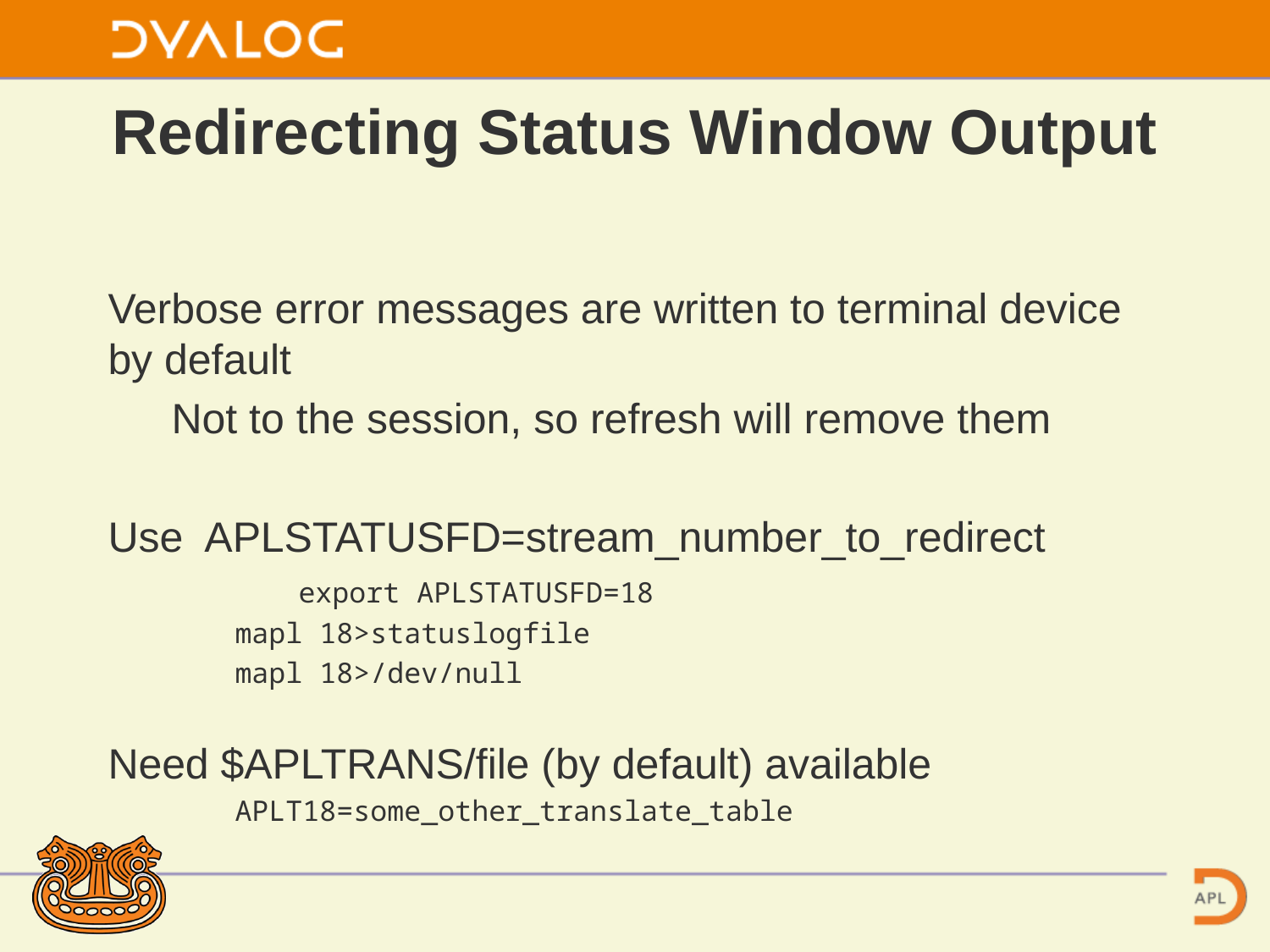

# Redirecting Status Window Output
Verbose error messages are written to terminal device by default
Not to the session, so refresh will remove them

Use  APLSTATUSFD=stream_number_to_redirect
	export APLSTATUSFD=18
mapl 18>statuslogfile
mapl 18>/dev/null

Need $APLTRANS/file (by default) available
APLT18=some_other_translate_table